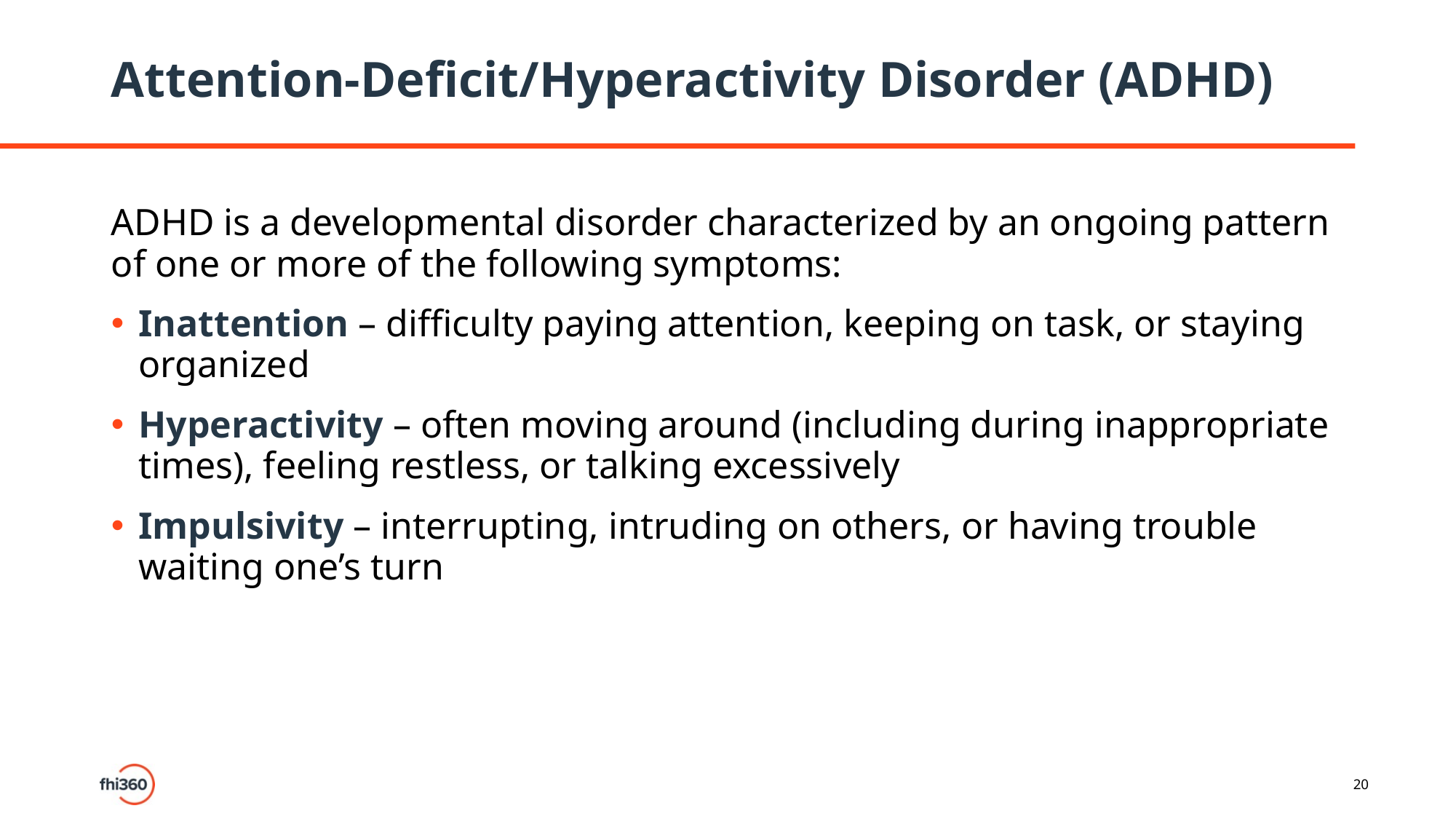

# Attention-Deficit/Hyperactivity Disorder (ADHD)
ADHD is a developmental disorder characterized by an ongoing pattern of one or more of the following symptoms:
Inattention – difficulty paying attention, keeping on task, or staying organized
Hyperactivity – often moving around (including during inappropriate times), feeling restless, or talking excessively
Impulsivity – interrupting, intruding on others, or having trouble waiting one’s turn